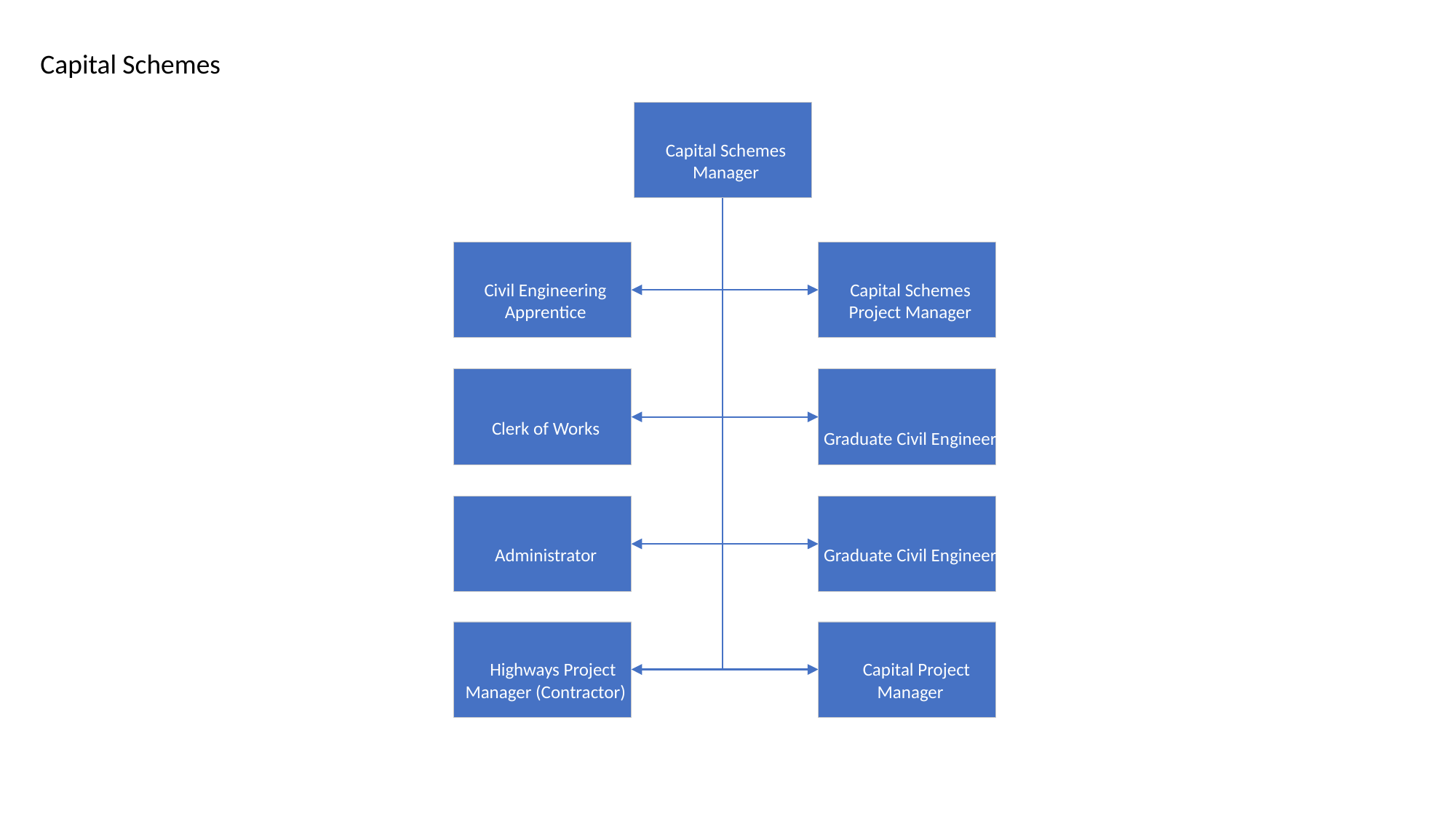

Capital Schemes

Capital Schemes
Manager

Civil Engineering
Capital Schemes

Apprentice
Project Manager

Clerk of Works
Graduate Civil Engineer

Administrator
Graduate Civil Engineer

Highways Project
Capital Project

Manager (Contractor)
Manager